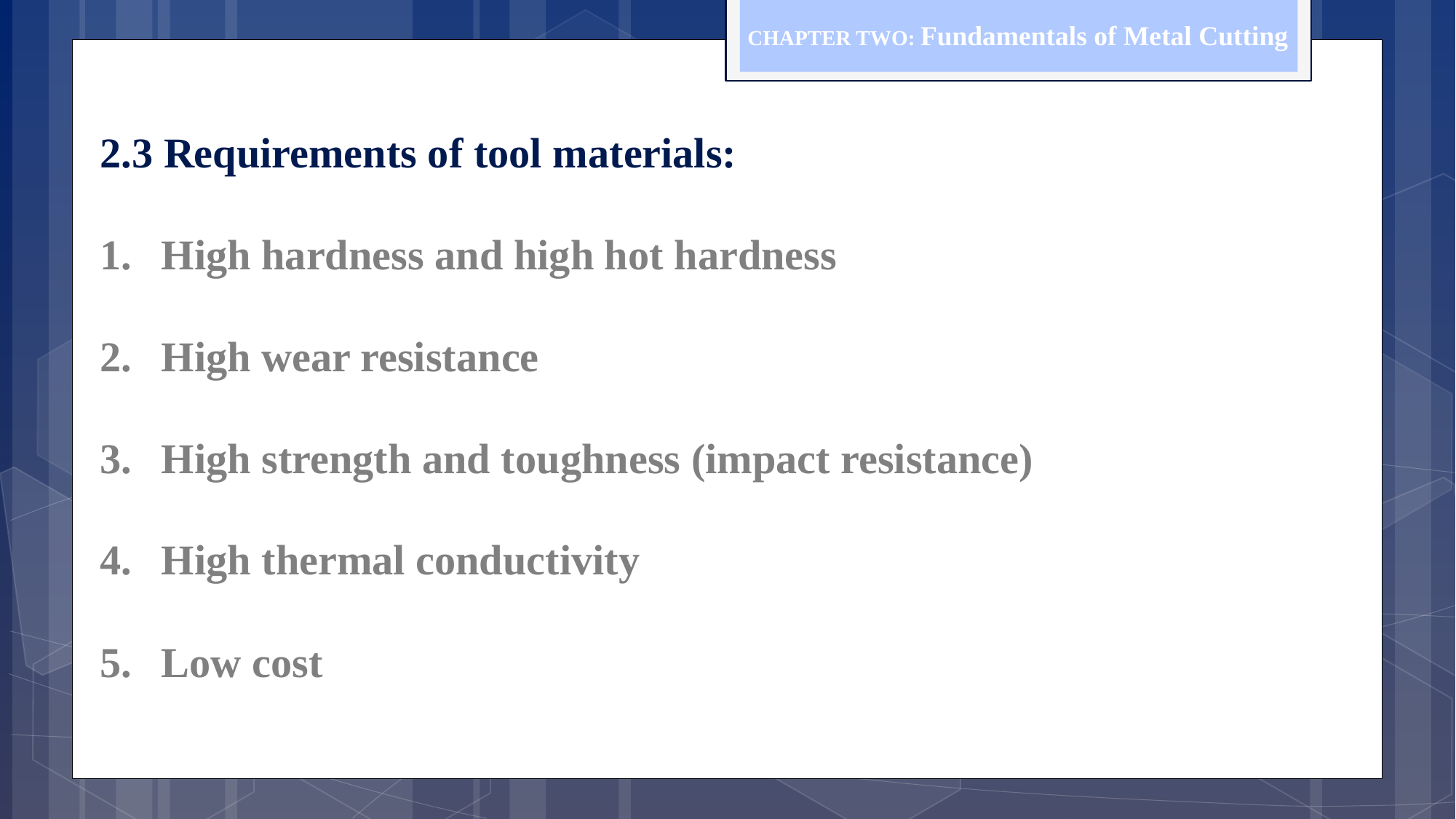

CHAPTER TWO: Fundamentals of Metal Cutting
2.3 Requirements of tool materials:
High hardness and high hot hardness
High wear resistance
High strength and toughness (impact resistance)
High thermal conductivity
Low cost